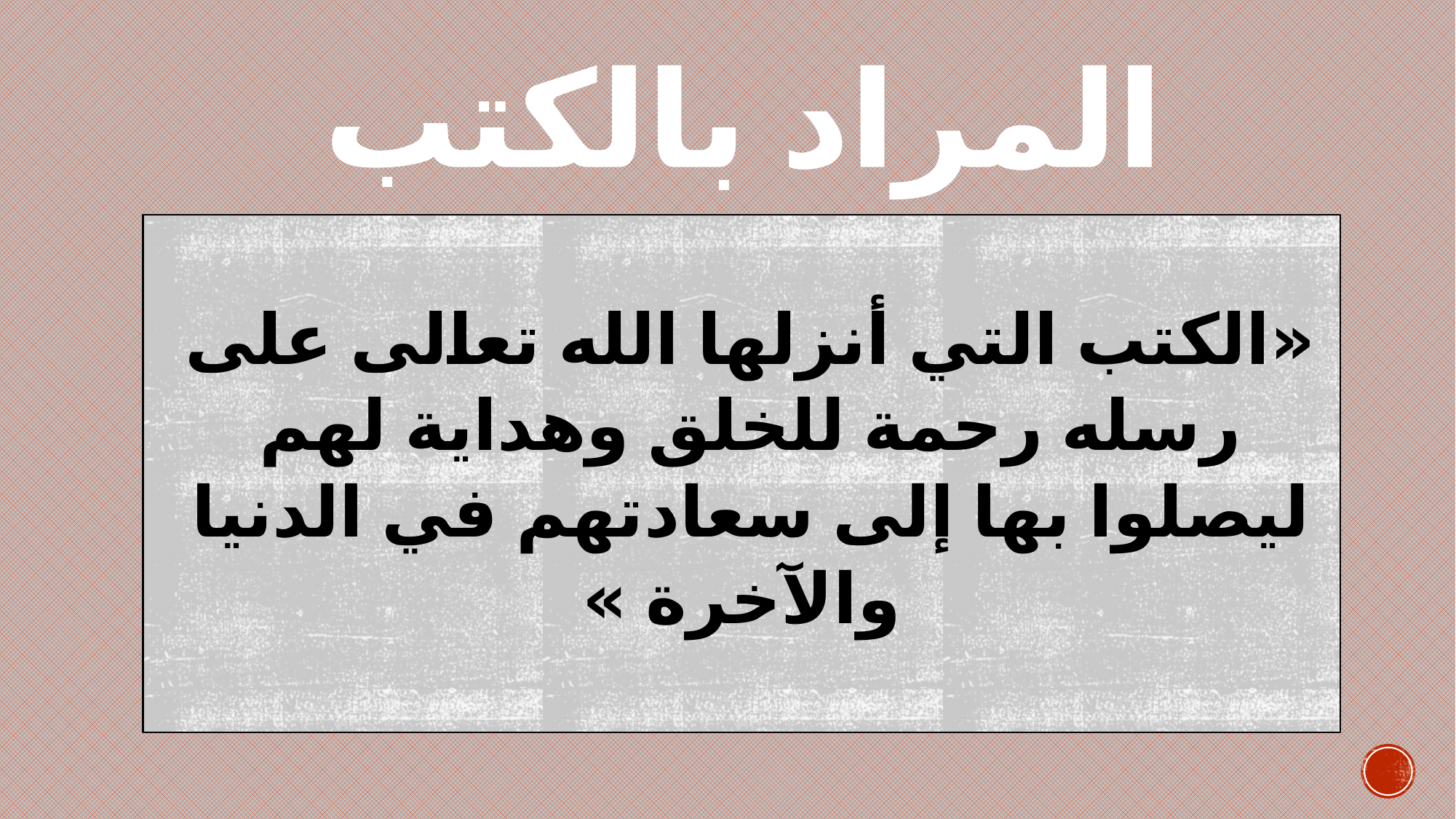

# المراد بالكتب

«الكتب التي أنزلها الله تعالى على
رسله رحمة للخلق وهداية لهم
ليصلوا بها إلى سعادتهم في الدنيا
والآخرة »